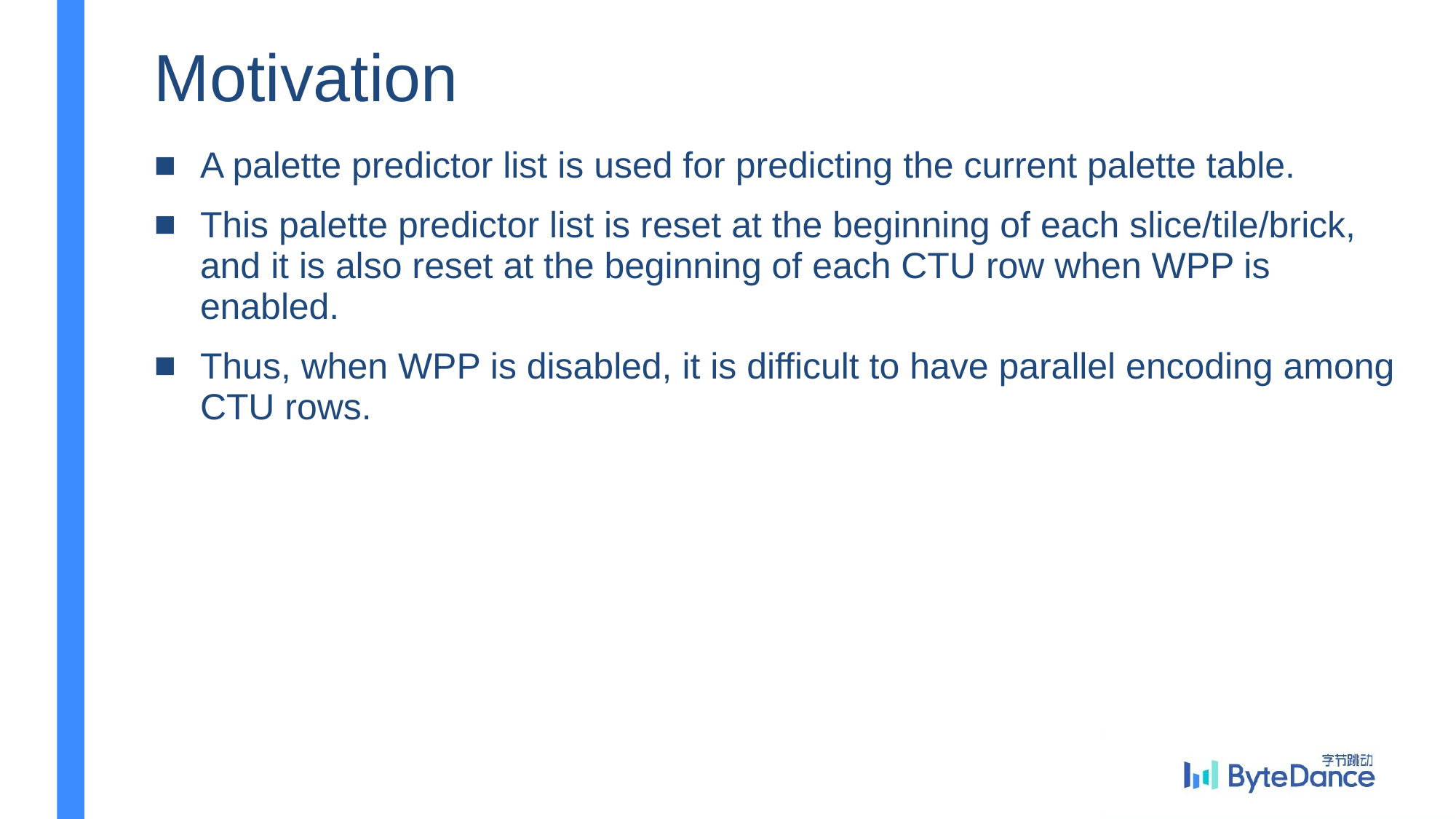

# Motivation
A palette predictor list is used for predicting the current palette table.
This palette predictor list is reset at the beginning of each slice/tile/brick, and it is also reset at the beginning of each CTU row when WPP is enabled.
Thus, when WPP is disabled, it is difficult to have parallel encoding among CTU rows.